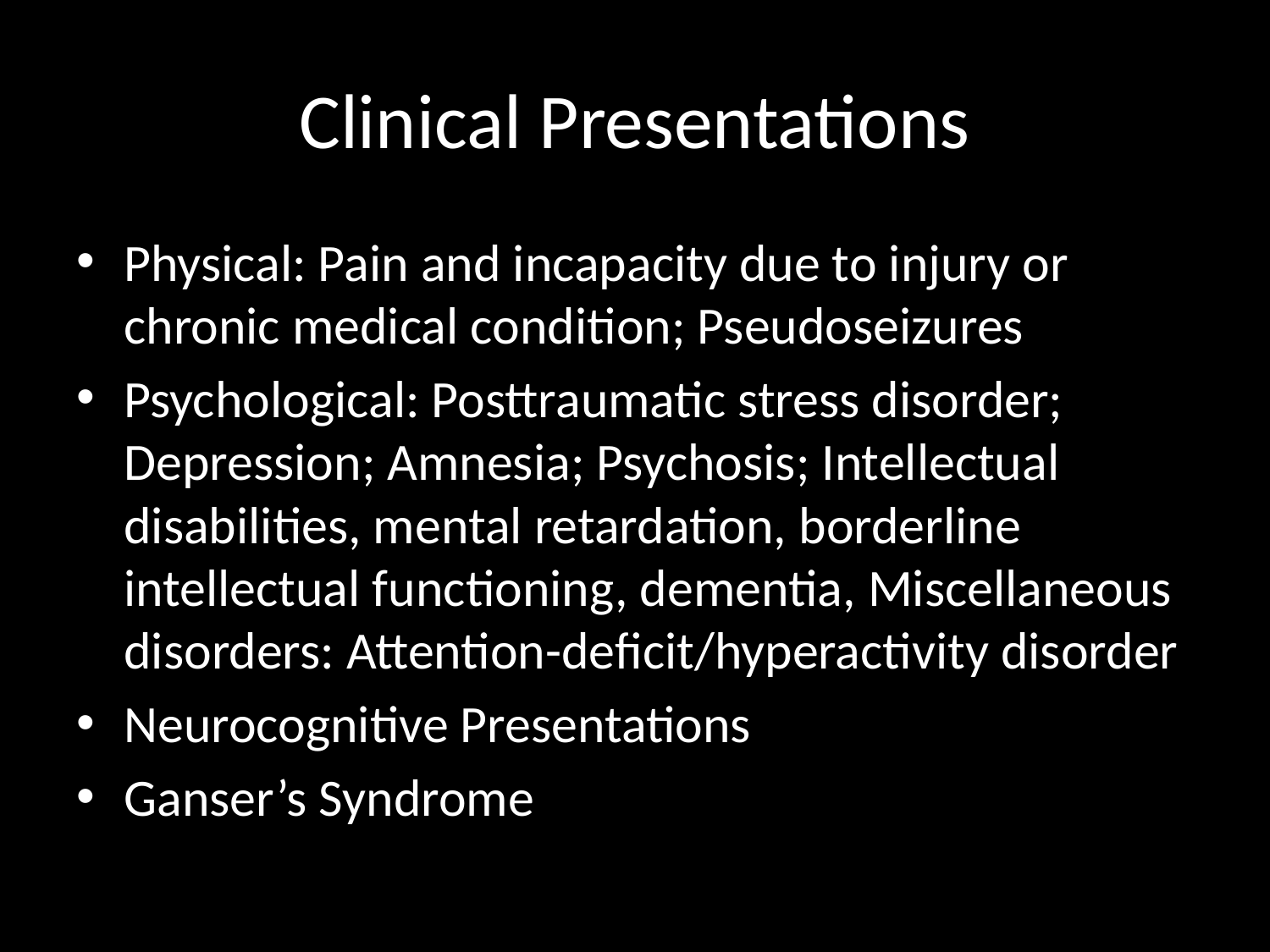

# Clinical Presentations
Physical: Pain and incapacity due to injury or chronic medical condition; Pseudoseizures
Psychological: Posttraumatic stress disorder; Depression; Amnesia; Psychosis; Intellectual disabilities, mental retardation, borderline intellectual functioning, dementia, Miscellaneous disorders: Attention-deficit/hyperactivity disorder
Neurocognitive Presentations
Ganser’s Syndrome